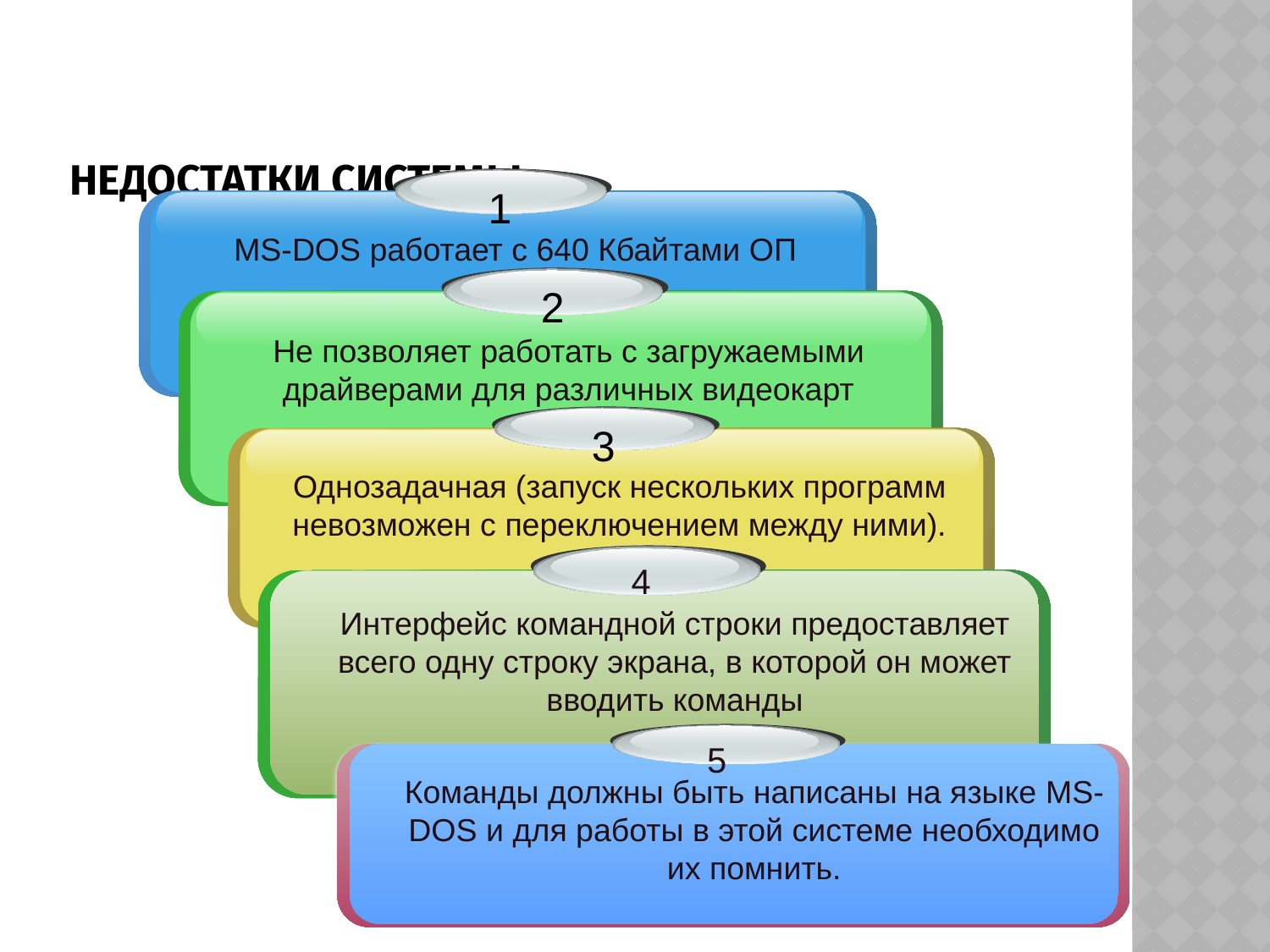

# Недостатки системы:

1

MS-DOS работает с 640 Кбайтами ОП

2

Не позволяет работать с загружаемыми драйверами для различных видеокарт

3

Однозадачная (запуск нескольких программ невозможен с переключением между ними).

4

Интерфейс командной строки предоставляет всего одну строку экрана, в которой он может вводить команды

5

Команды должны быть написаны на языке MS-DOS и для работы в этой системе необходимо их помнить.